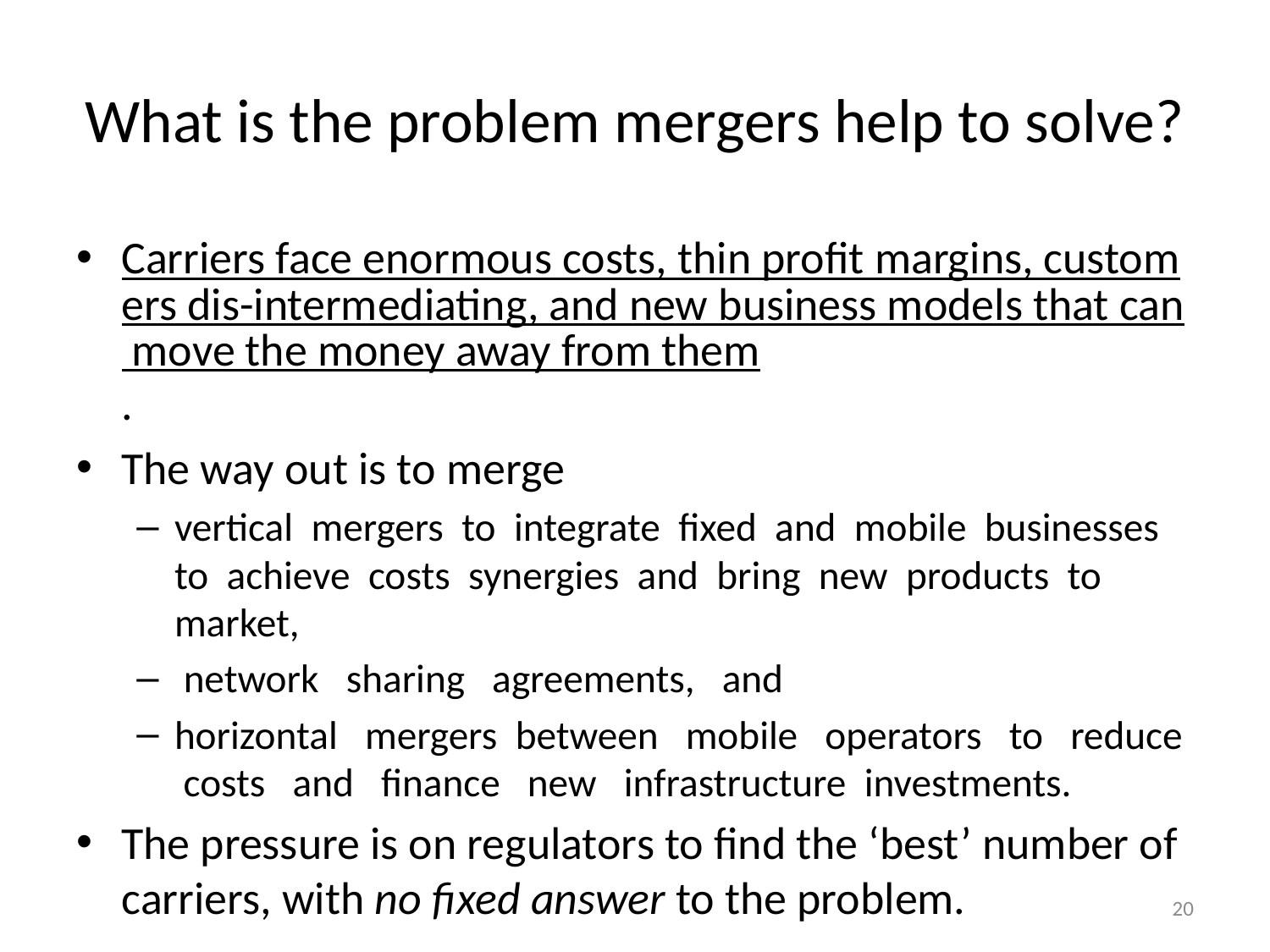

# What is the problem mergers help to solve?
Carriers face enormous costs, thin profit margins, customers dis-intermediating, and new business models that can move the money away from them.
The way out is to merge
vertical  mergers  to  integrate  fixed  and  mobile  businesses  to  achieve  costs  synergies  and  bring  new  products  to  market,
 network   sharing   agreements,   and
horizontal   mergers  between   mobile   operators   to   reduce   costs   and   finance   new   infrastructure  investments.
The pressure is on regulators to find the ‘best’ number of carriers, with no fixed answer to the problem.
20